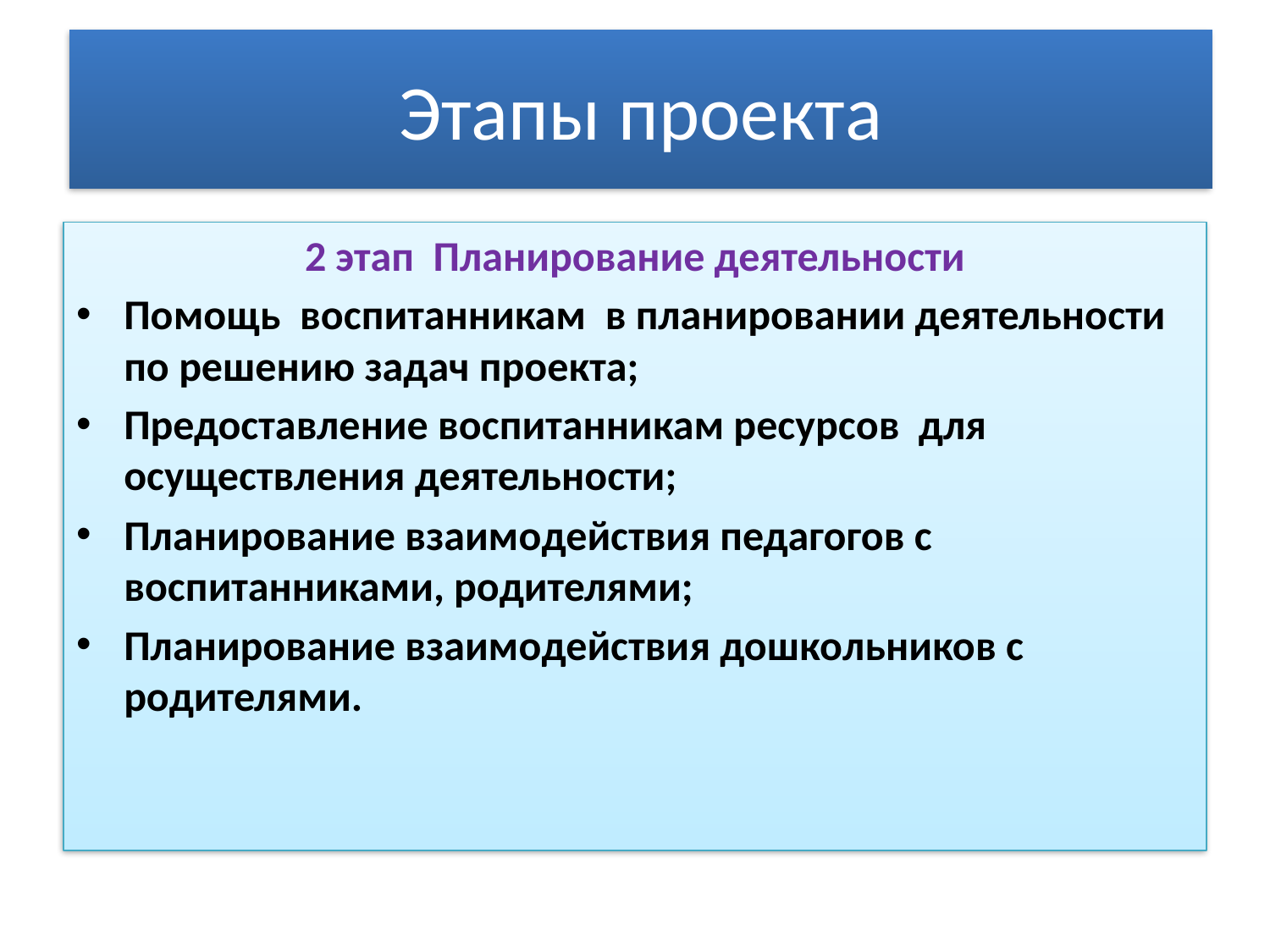

# Этапы проекта
2 этап  Планирование деятельности
Помощь  воспитанникам  в планировании деятельности по решению задач проекта;
Предоставление воспитанникам ресурсов  для осуществления деятельности;
Планирование взаимодействия педагогов с  воспитанниками, родителями;
Планирование взаимодействия дошкольников с родителями.